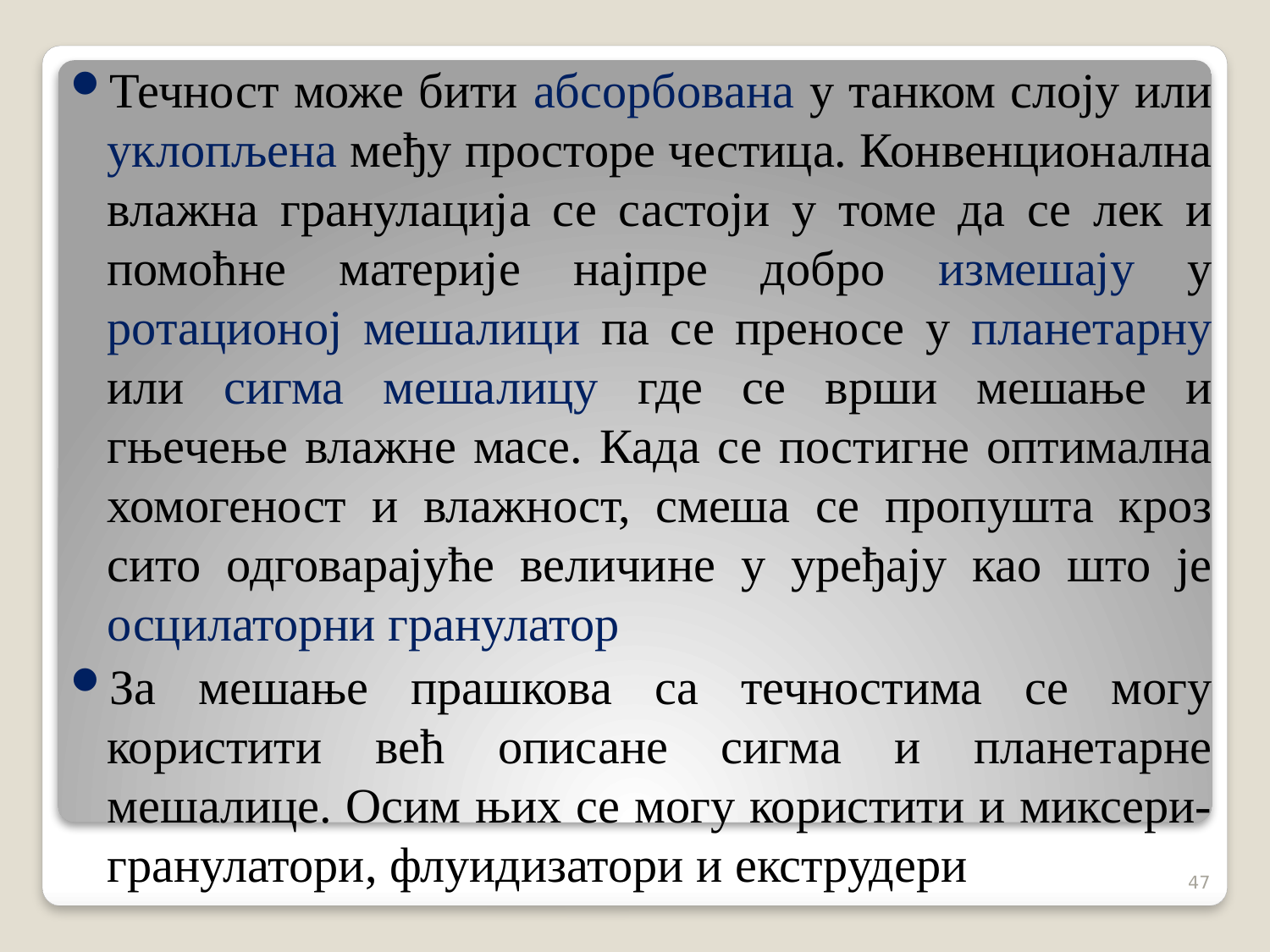

Течност може бити абсорбована у танком слоју или уклопљена међу просторе честица. Конвенционална влажна гранулација се састоји у томе да се лек и помоћне материје најпре добро измешају у ротационој мешалици па се преносе у планетарну или сигма мешалицу где се врши мешање и гњечење влажне масе. Када се постигне оптимална хомогеност и влажност, смеша се пропушта кроз сито одговарајуће величине у уређају као што је осцилаторни гранулатор
За мешање прашкова са течностима се могу користити већ описане сигма и планетарне мешалице. Осим њих се могу користити и миксери-гранулатори, флуидизатори и екструдери
47